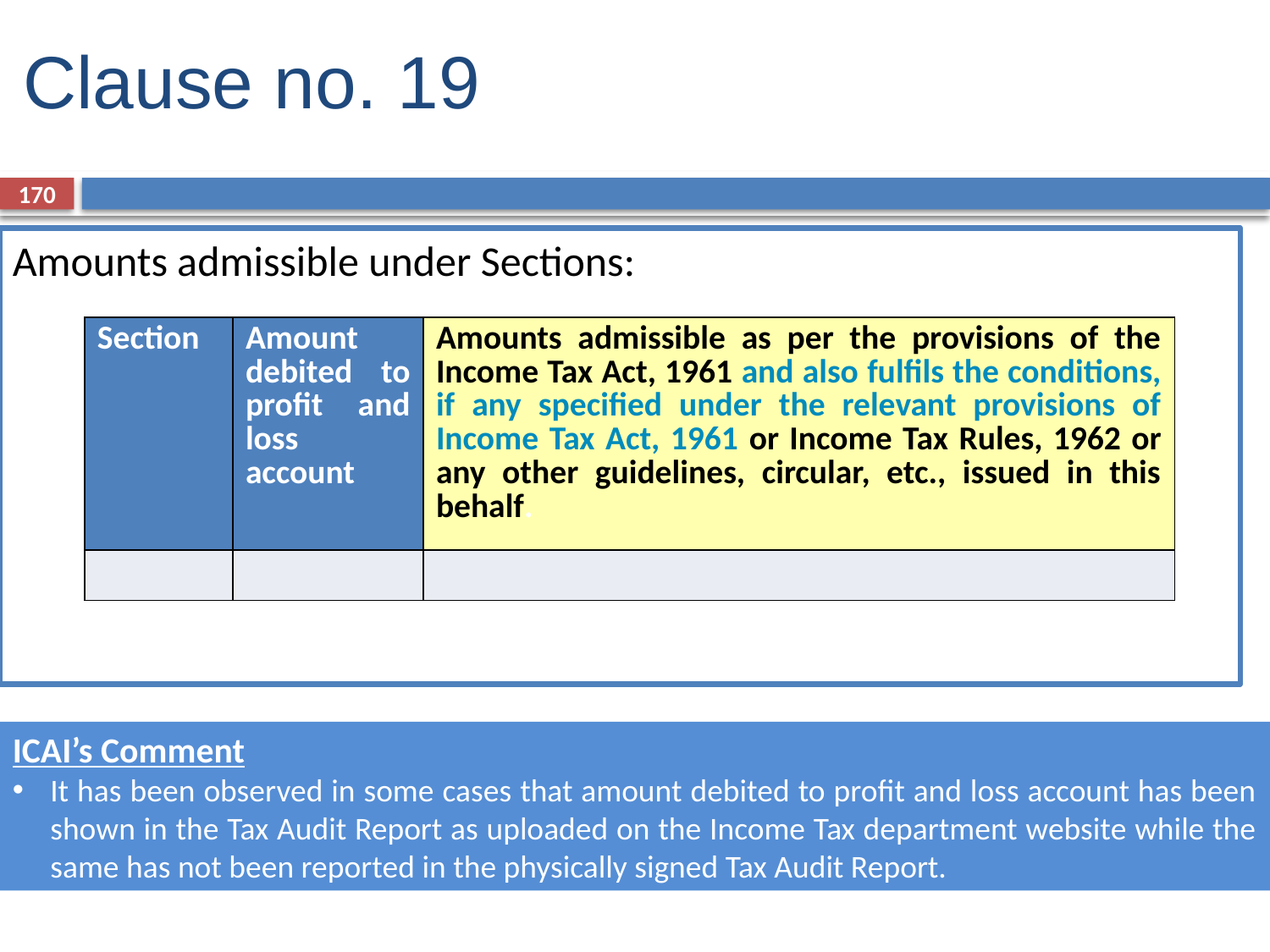

# Clause no. 19
170
Amounts admissible under Sections:
| Section | Amount debited to profit and loss account | Amounts admissible as per the provisions of the Income Tax Act, 1961 and also fulfils the conditions, if any specified under the relevant provisions of Income Tax Act, 1961 or Income Tax Rules, 1962 or any other guidelines, circular, etc., issued in this behalf. |
| --- | --- | --- |
|  |  |  |
ICAI’s Comment
It has been observed in some cases that amount debited to profit and loss account has been shown in the Tax Audit Report as uploaded on the Income Tax department website while the same has not been reported in the physically signed Tax Audit Report.